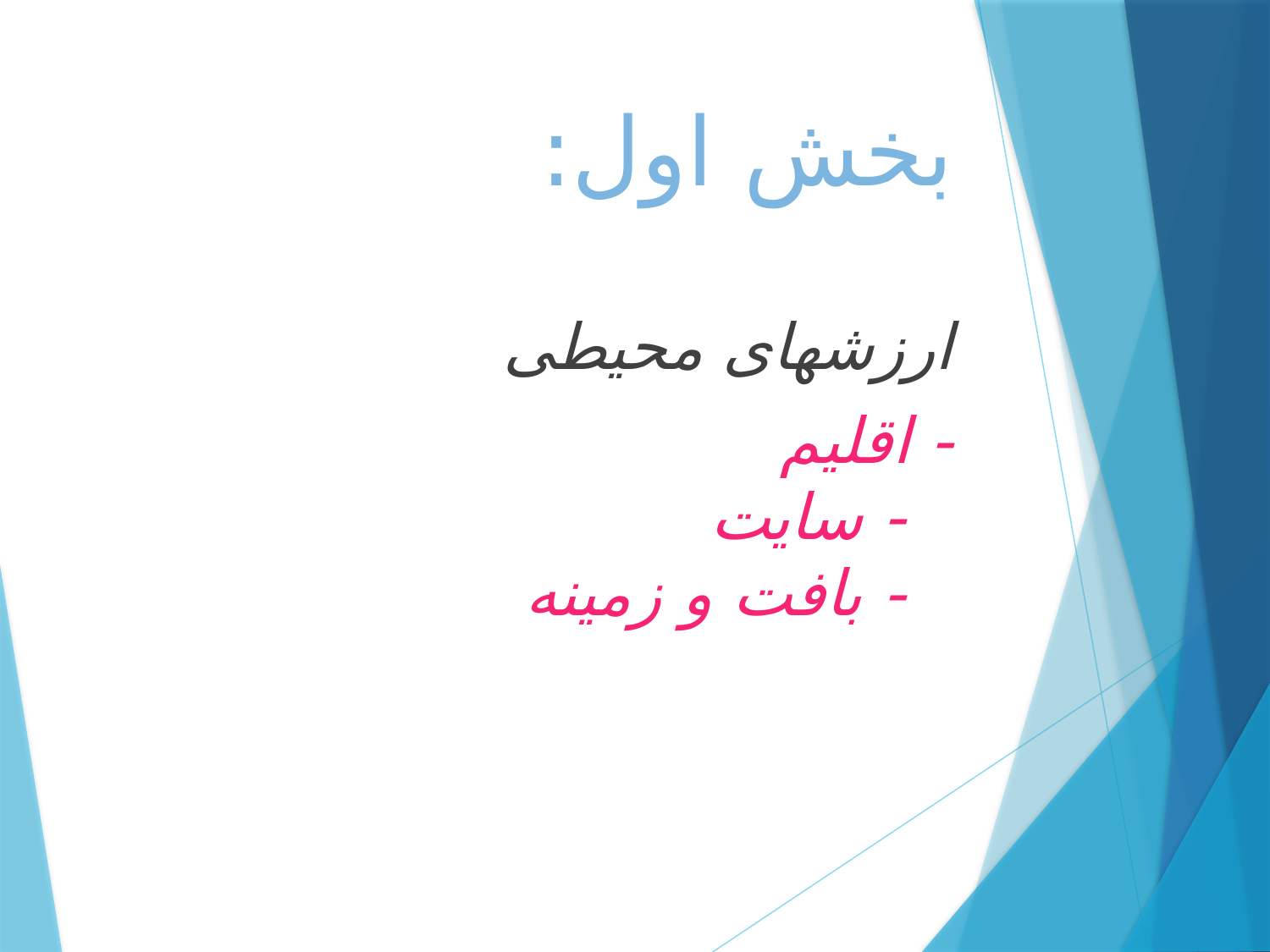

# بخش اول:
ارزشهای محیطی
- اقلیم
- سایت
- بافت و زمینه